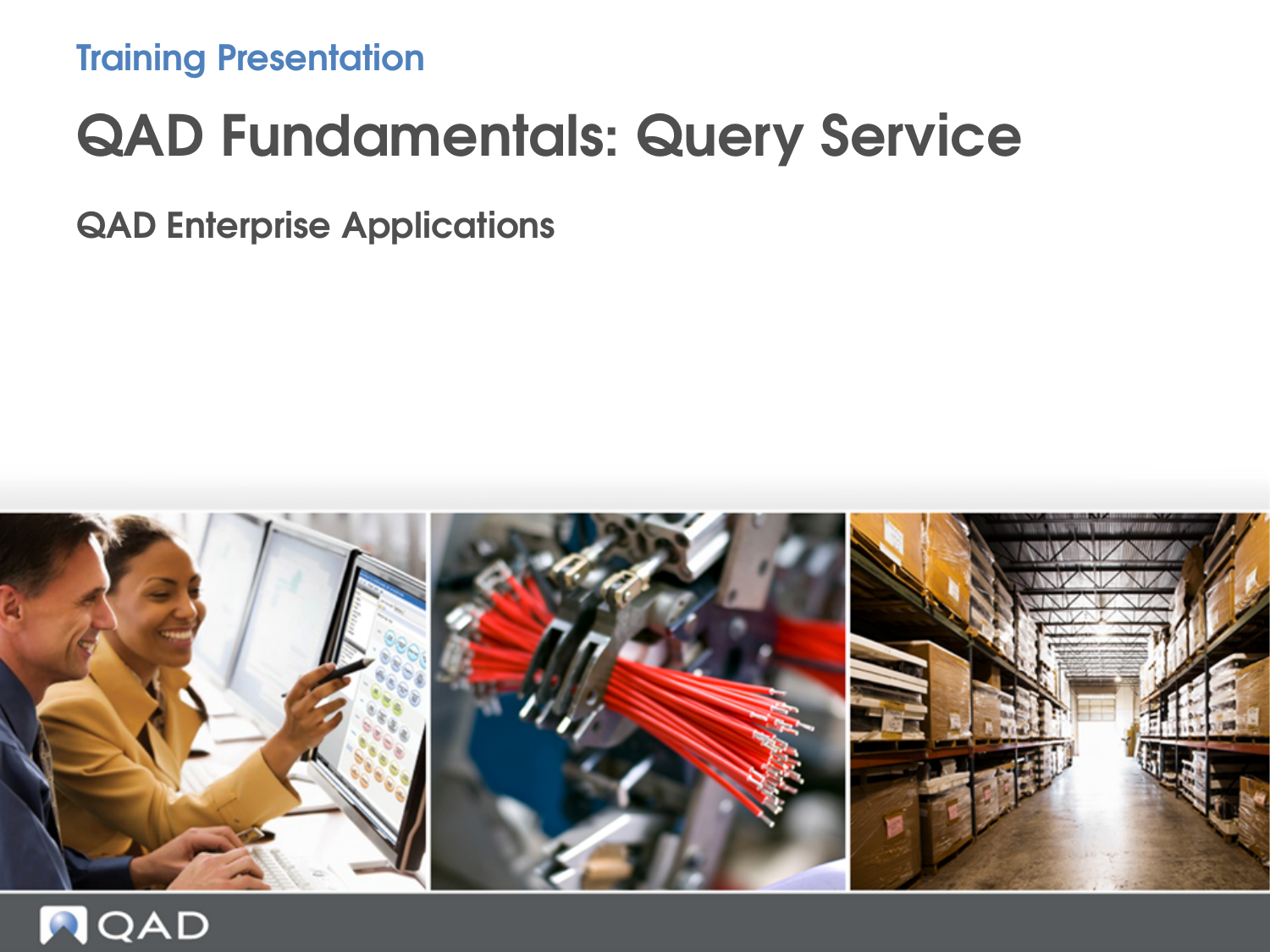

Training Presentation
# QAD Fundamentals: Query Service
QAD Enterprise Applications